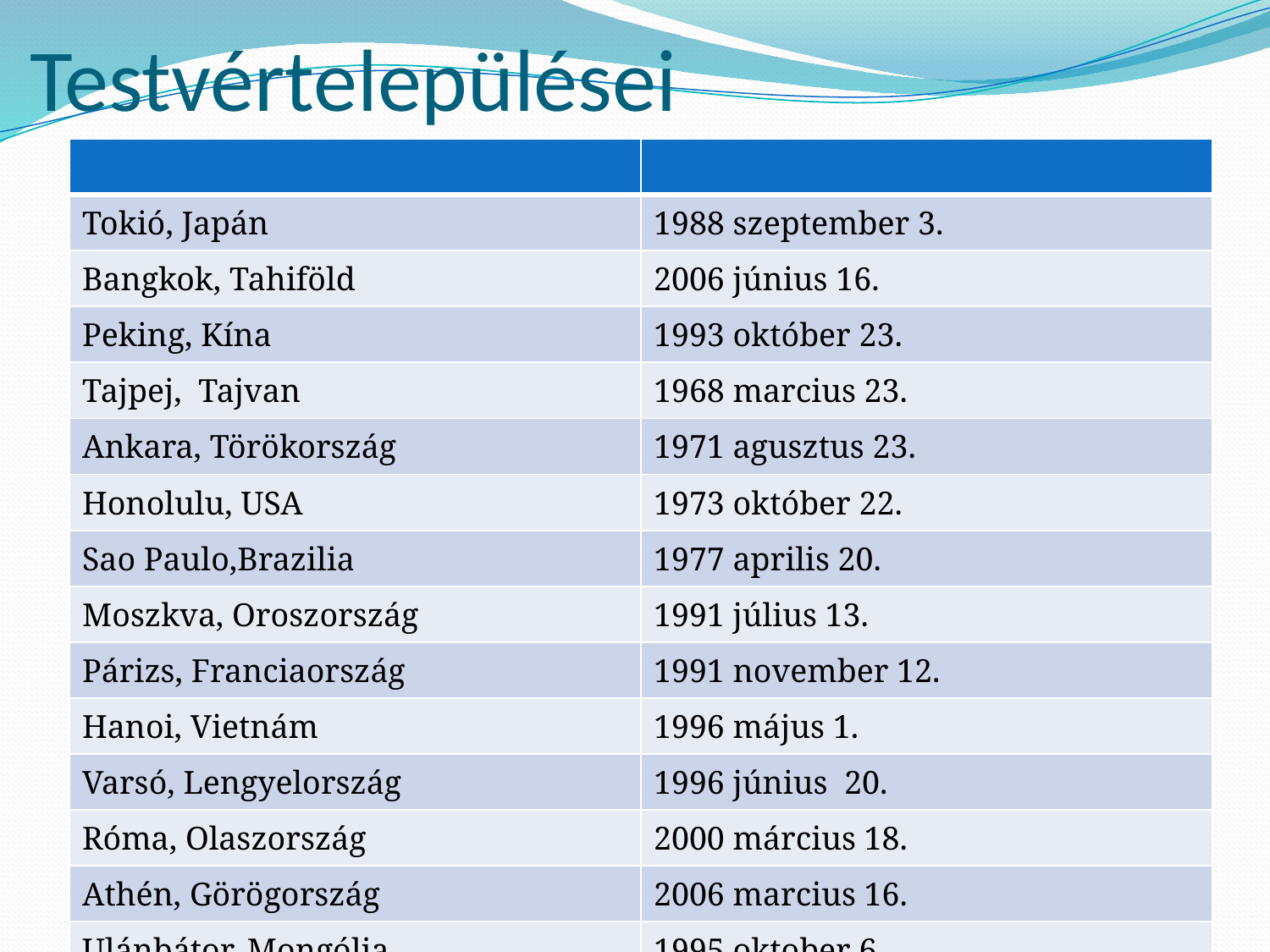

# Testvértelepülései
|  |  |
| --- | --- |
| Tokió, Japán | 1988 szeptember 3. |
| Bangkok, Tahiföld | 2006 június 16. |
| Peking, Kína | 1993 október 23. |
| Tajpej, Tajvan | 1968 marcius 23. |
| Ankara, Törökország | 1971 agusztus 23. |
| Honolulu, USA | 1973 október 22. |
| Sao Paulo,Brazilia | 1977 aprilis 20. |
| Moszkva, Oroszország | 1991 július 13. |
| Párizs, Franciaország | 1991 november 12. |
| Hanoi, Vietnám | 1996 május 1. |
| Varsó, Lengyelország | 1996 június 20. |
| Róma, Olaszország | 2000 március 18. |
| Athén, Görögország | 2006 marcius 16. |
| Ulánbátor, Mongólia | 1995 oktober 6. |